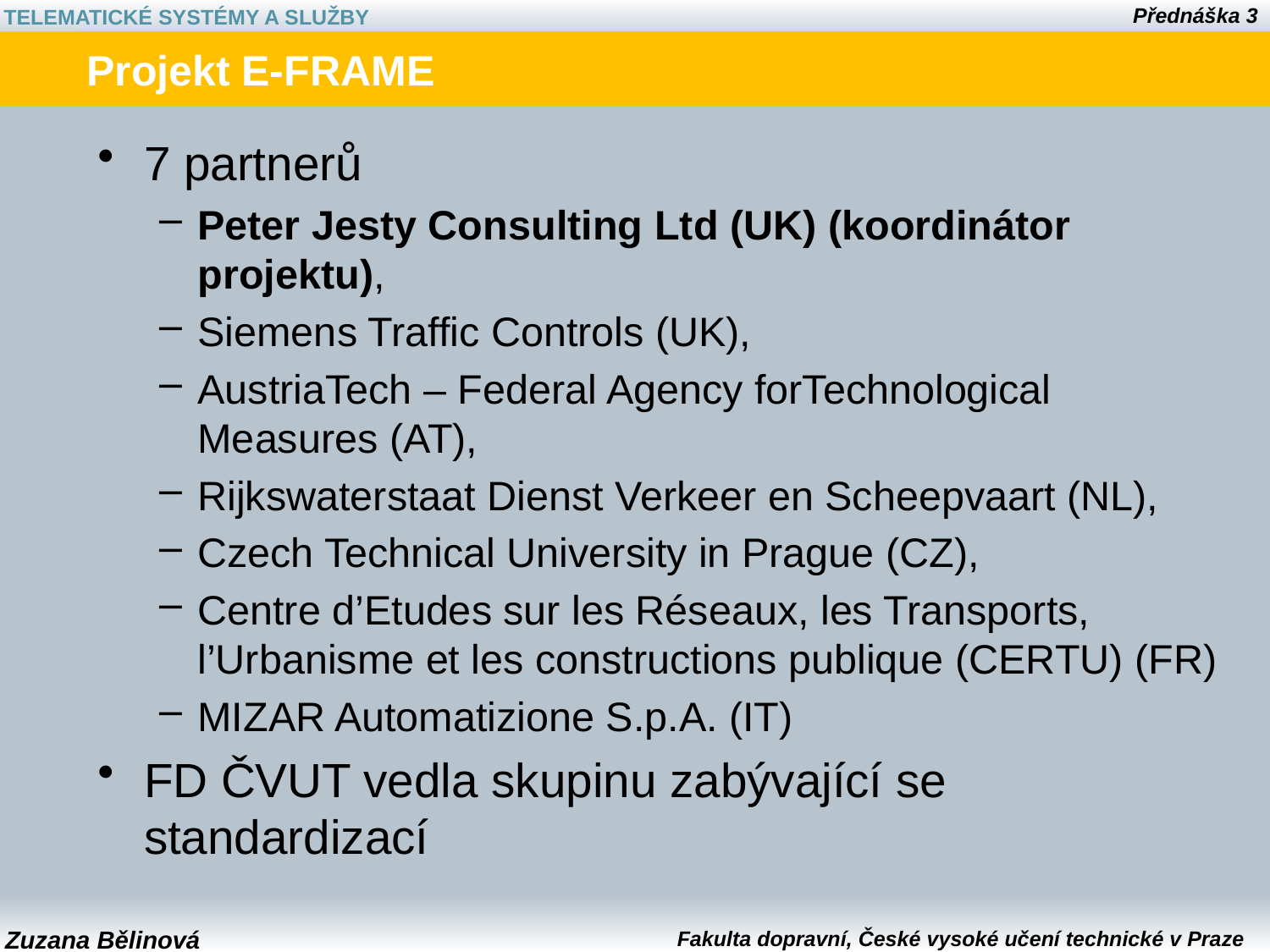

# Projekt E-FRAME
7 partnerů
Peter Jesty Consulting Ltd (UK) (koordinátor projektu),
Siemens Traffic Controls (UK),
AustriaTech – Federal Agency forTechnological Measures (AT),
Rijkswaterstaat Dienst Verkeer en Scheepvaart (NL),
Czech Technical University in Prague (CZ),
Centre d’Etudes sur les Réseaux, les Transports, l’Urbanisme et les constructions publique (CERTU) (FR)
MIZAR Automatizione S.p.A. (IT)
FD ČVUT vedla skupinu zabývající se standardizací